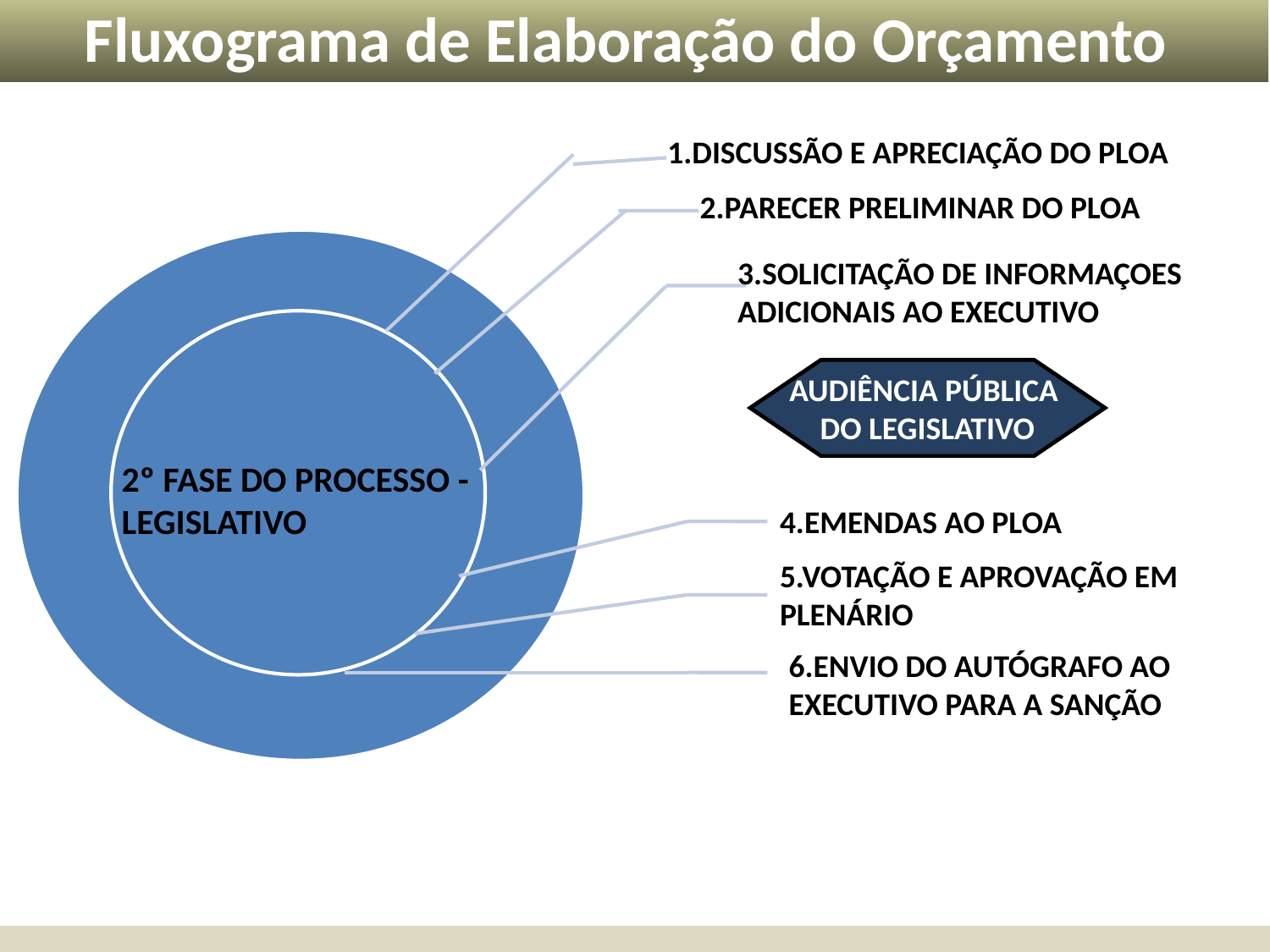

Fluxograma de Elaboração do Orçamento

1.DISCUSSÃO E APRECIAÇÃO DO PLOA
2.PARECER PRELIMINAR DO PLOA
3.SOLICITAÇÃO DE INFORMAÇOES ADICIONAIS AO EXECUTIVO

AUDIÊNCIA PÚBLICA
DO LEGISLATIVO

2º FASE DO PROCESSO - LEGISLATIVO

4.EMENDAS AO PLOA

5.VOTAÇÃO E APROVAÇÃO EM PLENÁRIO

6.ENVIO DO AUTÓGRAFO AO EXECUTIVO PARA A SANÇÃO